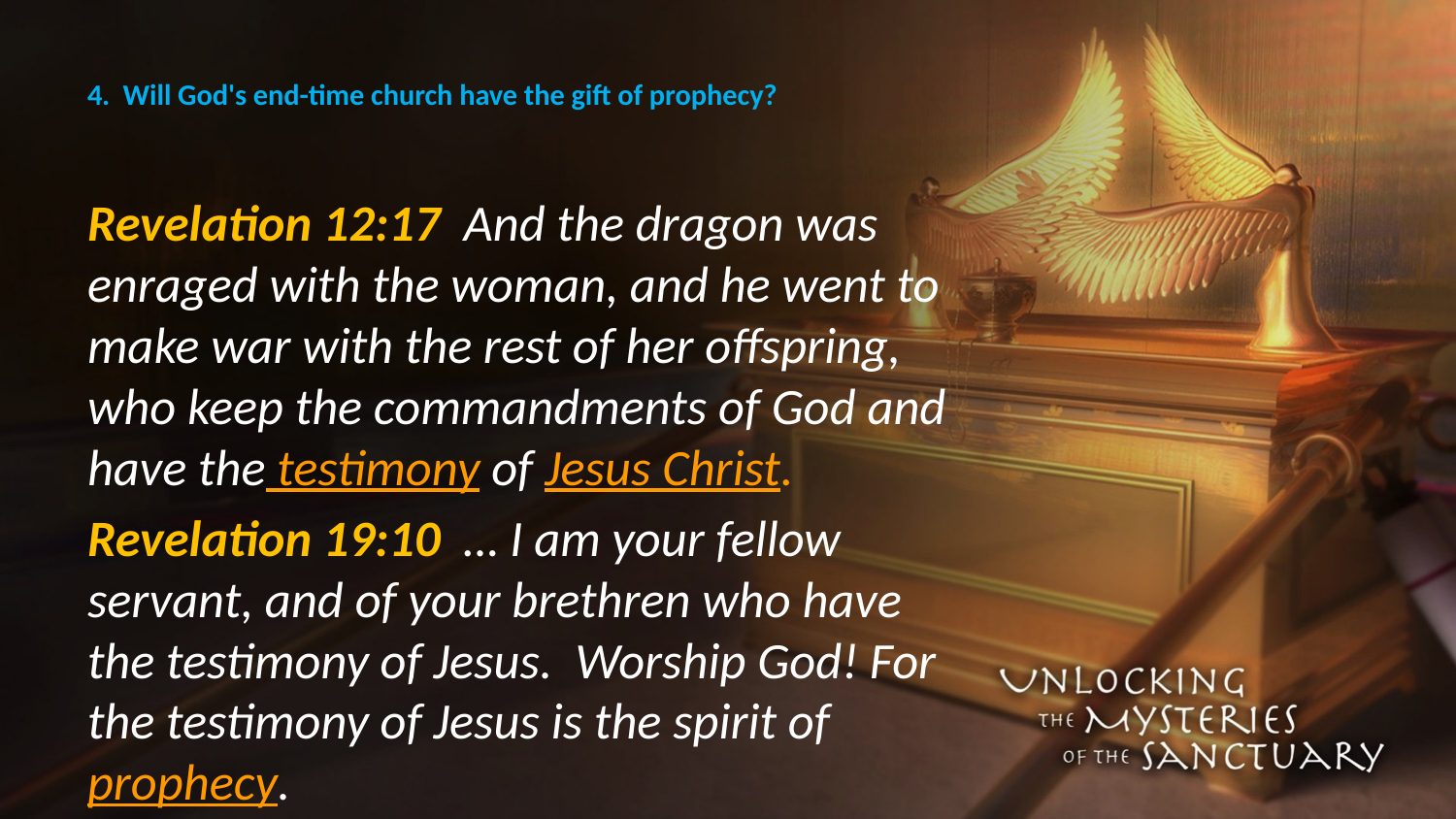

# 4.  Will God's end-time church have the gift of prophecy?
Revelation 12:17  And the dragon was enraged with the woman, and he went to make war with the rest of her offspring, who keep the commandments of God and have the testimony of Jesus Christ.
Revelation 19:10  … I am your fellow servant, and of your brethren who have the testimony of Jesus.  Worship God! For the testimony of Jesus is the spirit of prophecy.